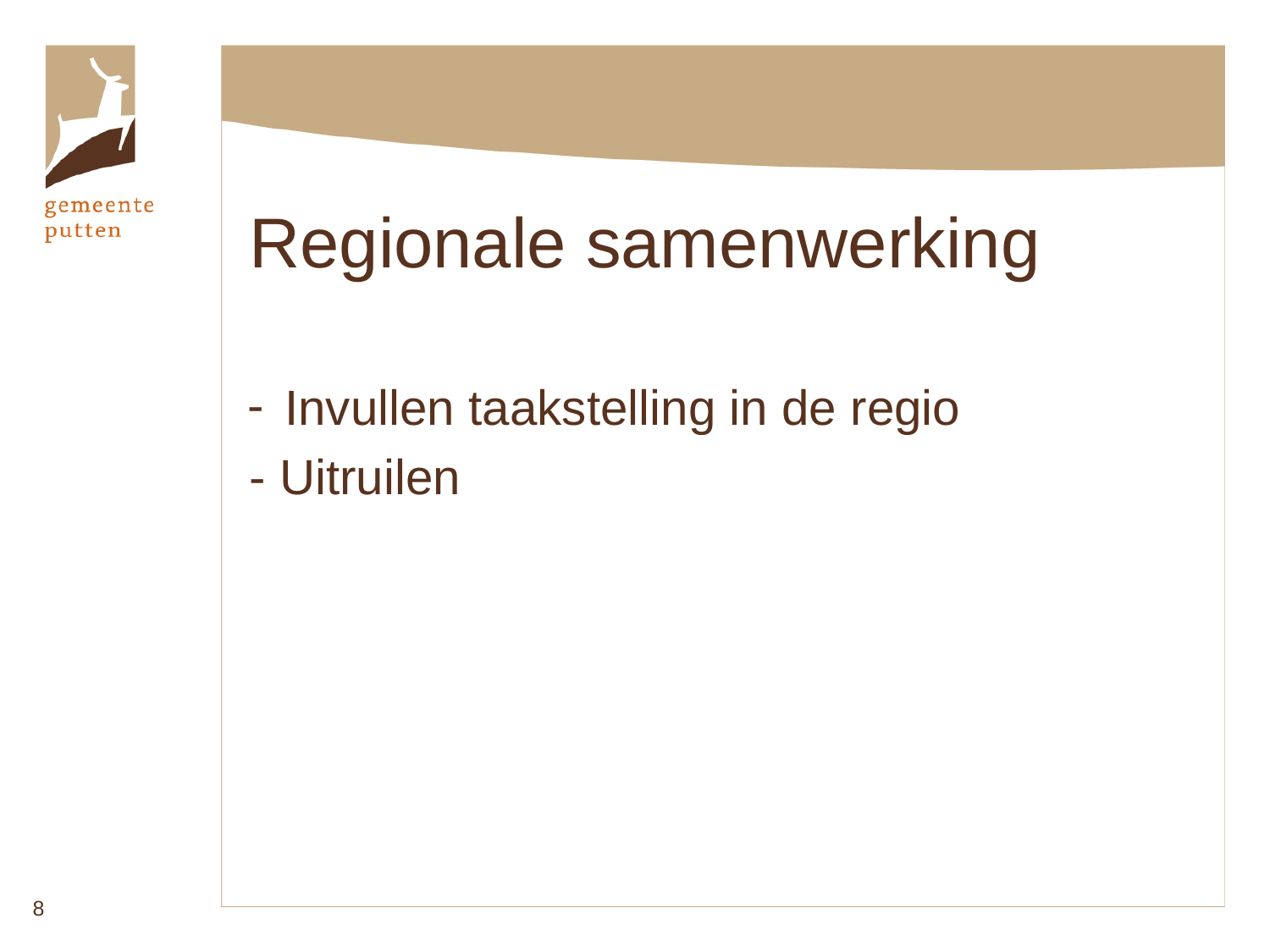

Regionale samenwerking
Invullen taakstelling in de regio
- Uitruilen
8